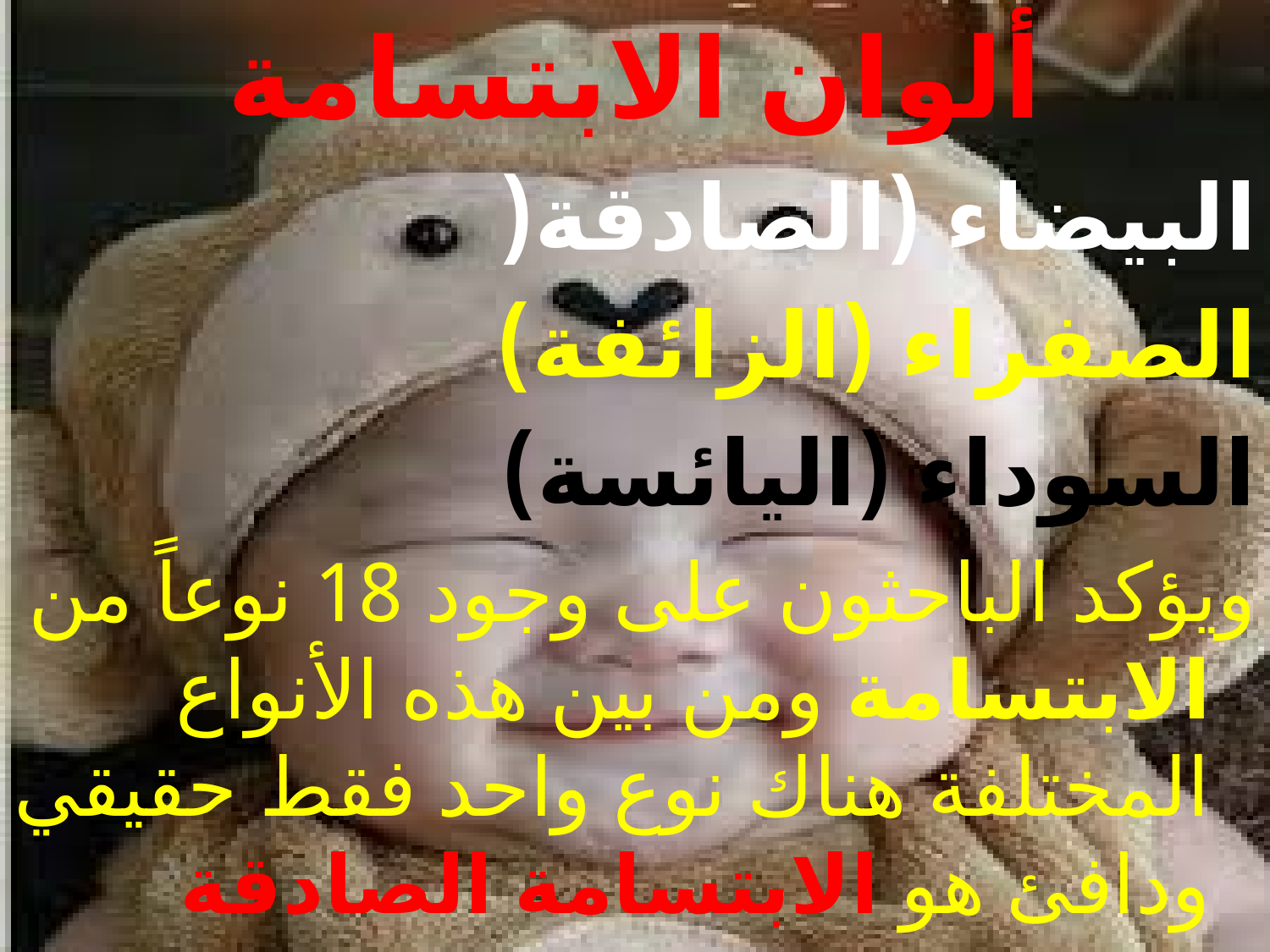

ألوان الابتسامة
البيضاء (الصادقة(
الصفراء (الزائفة)
السوداء (اليائسة)
ويؤكد الباحثون على وجود 18 نوعاً من الابتسامة ومن بين هذه الأنواع المختلفة هناك نوع واحد فقط حقيقي ودافئ هو الابتسامة الصادقة